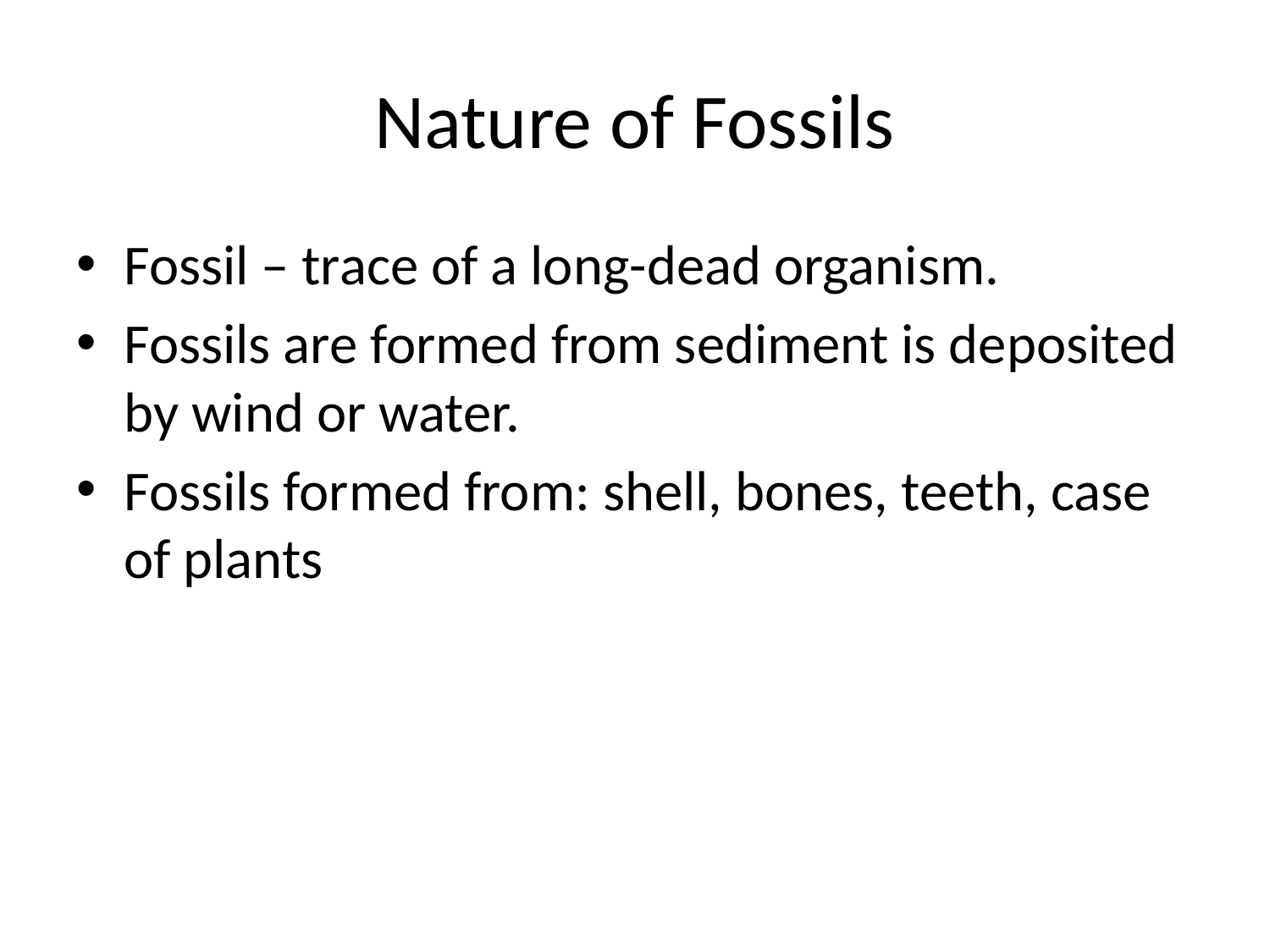

# Nature of Fossils
Fossil – trace of a long-dead organism.
Fossils are formed from sediment is deposited by wind or water.
Fossils formed from: shell, bones, teeth, case of plants